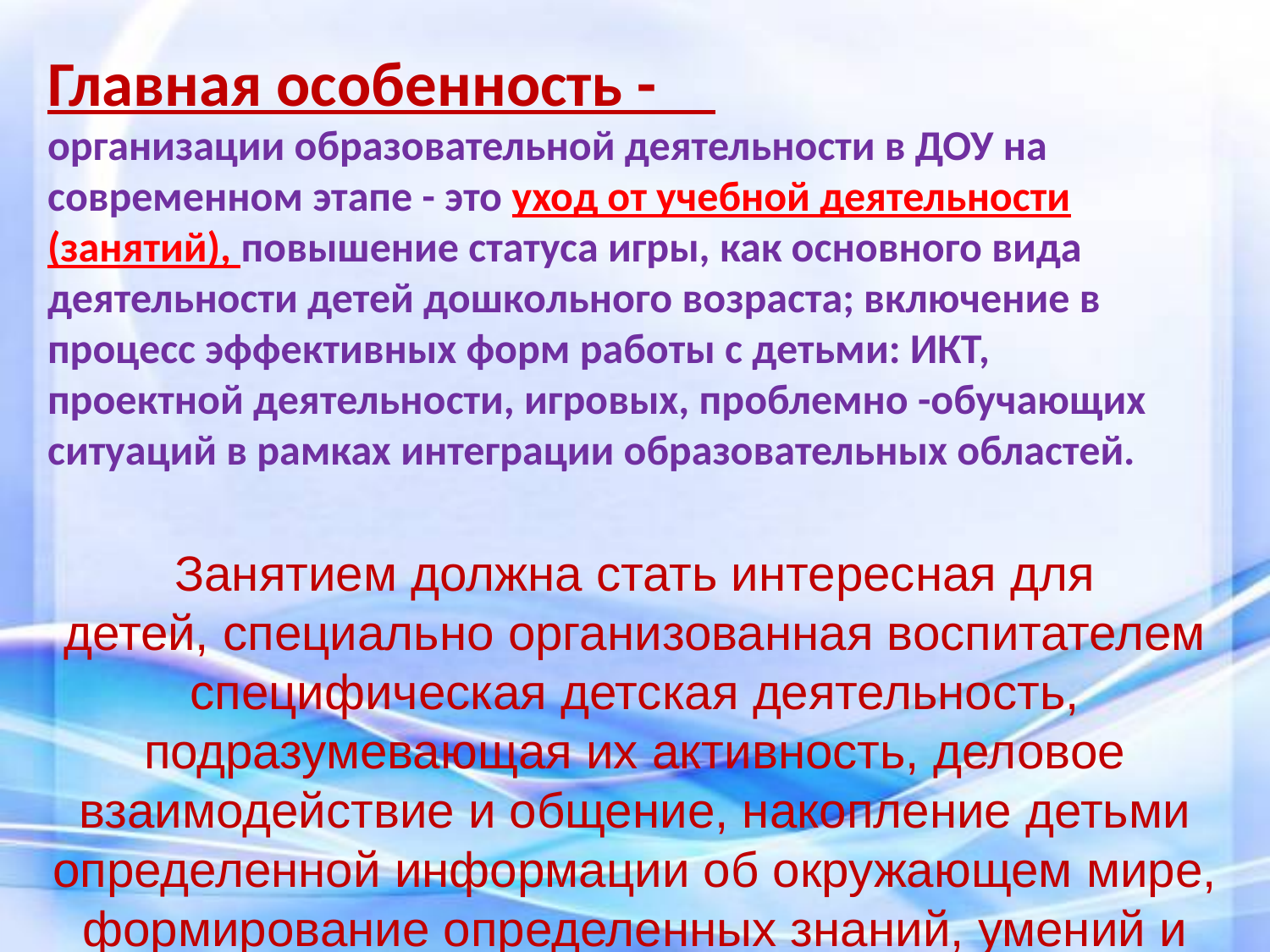

Главная особенность -
организации образовательной деятельности в ДОУ на современном этапе - это уход от учебной деятельности (занятий), повышение статуса игры, как основного вида деятельности детей дошкольного возраста; включение в процесс эффективных форм работы с детьми: ИКТ, проектной деятельности, игровых, проблемно -обучающих ситуаций в рамках интеграции образовательных областей.
Занятием должна стать интересная для детей, специально организованная воспитателем специфическая детская деятельность, подразумевающая их активность, деловое взаимодействие и общение, накопление детьми определенной информации об окружающем мире, формирование определенных знаний, умений и навыков.